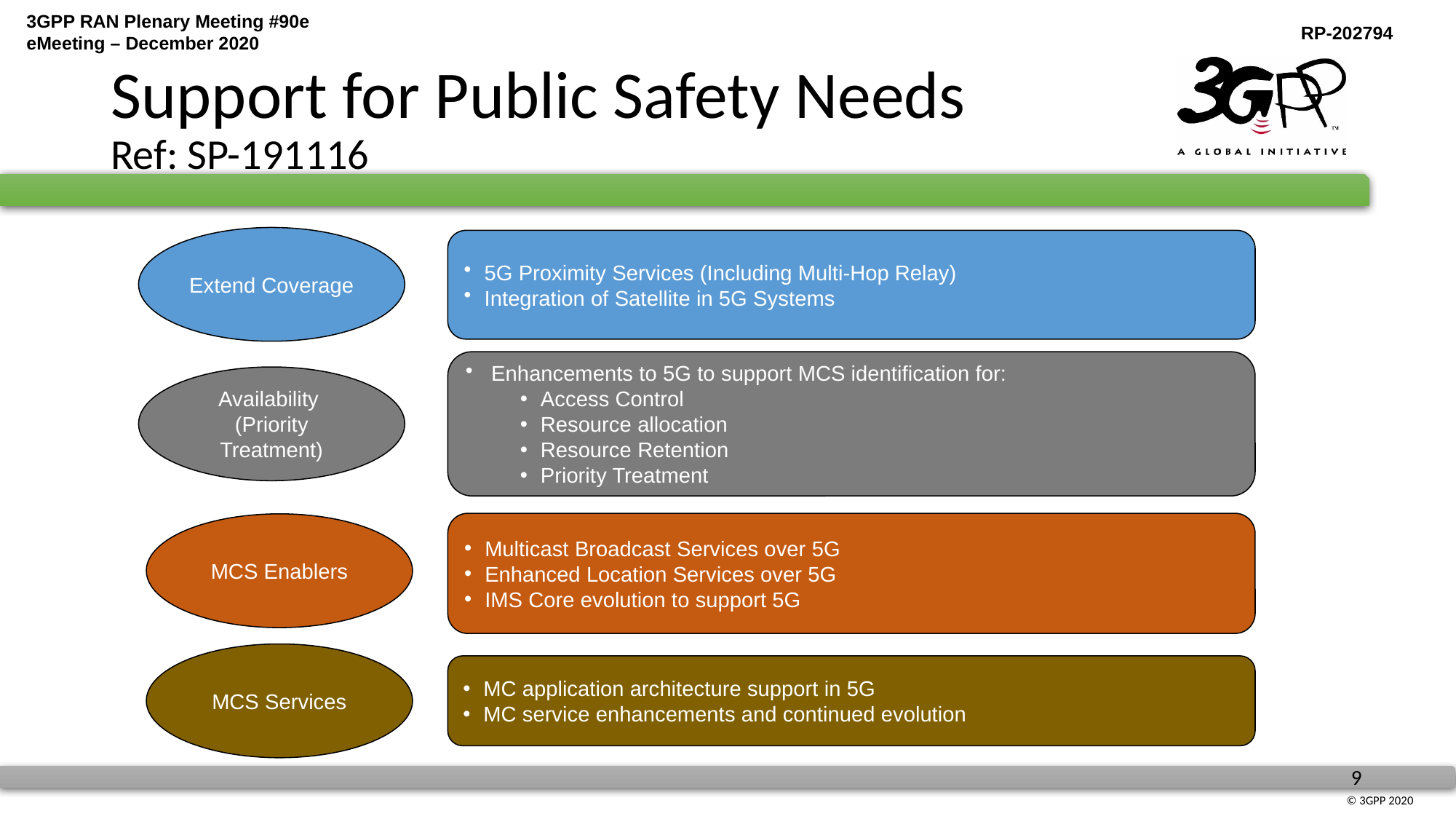

# Support for Public Safety Needs Ref: SP-191116
Extend Coverage
5G Proximity Services (Including Multi-Hop Relay)
Integration of Satellite in 5G Systems

Enhancements to 5G to support MCS identification for:
Access Control
Resource allocation
Resource Retention
Priority Treatment

Availability
(Priority Treatment)
Multicast Broadcast Services over 5G
Enhanced Location Services over 5G
IMS Core evolution to support 5G
MCS Enablers
MCS Services
MC application architecture support in 5G
MC service enhancements and continued evolution